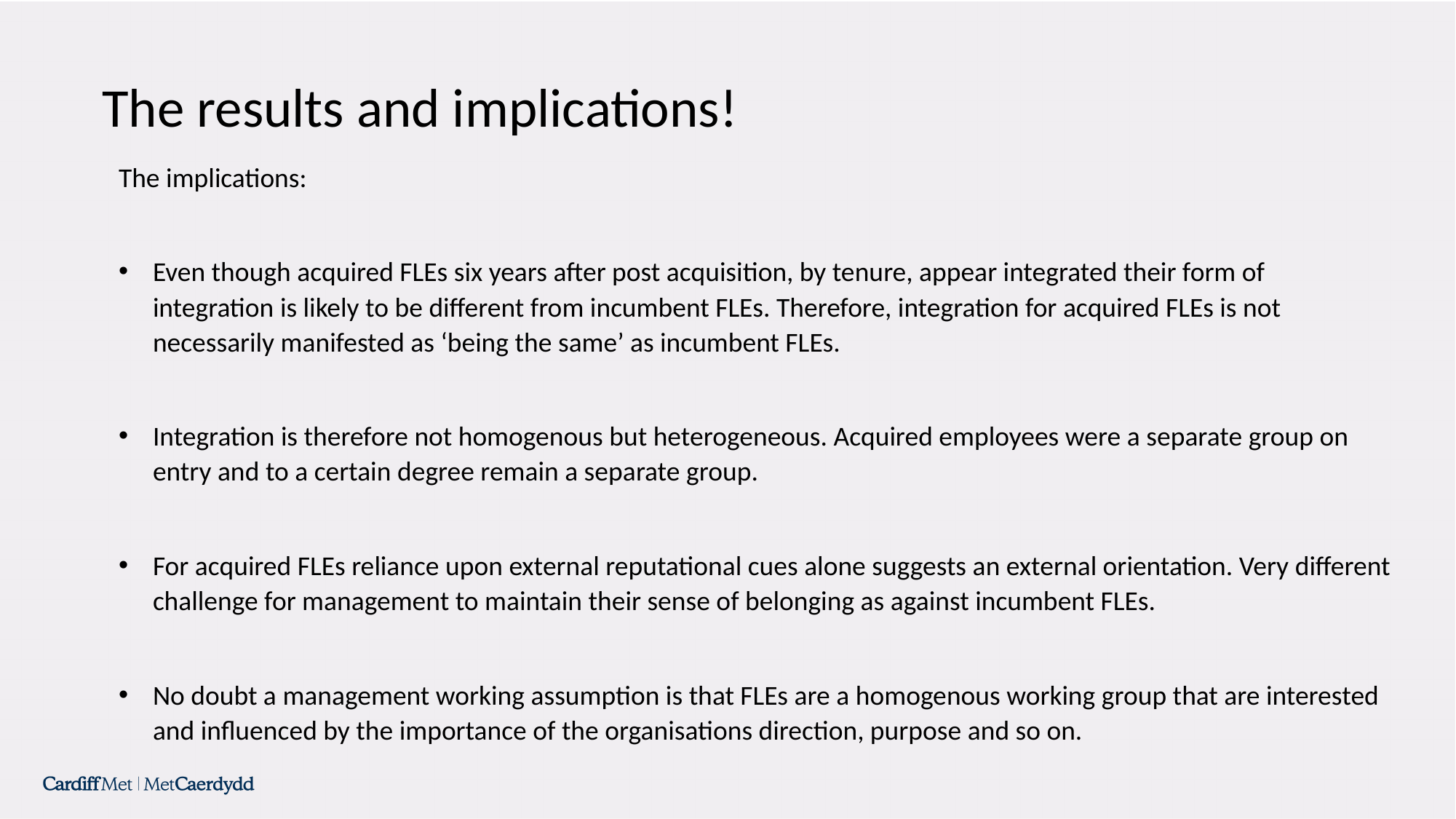

# The results and implications!
The implications:

Even though acquired FLEs six years after post acquisition, by tenure, appear integrated their form of integration is likely to be different from incumbent FLEs. Therefore, integration for acquired FLEs is not necessarily manifested as ‘being the same’ as incumbent FLEs.

Integration is therefore not homogenous but heterogeneous. Acquired employees were a separate group on entry and to a certain degree remain a separate group.

For acquired FLEs reliance upon external reputational cues alone suggests an external orientation. Very different challenge for management to maintain their sense of belonging as against incumbent FLEs.

No doubt a management working assumption is that FLEs are a homogenous working group that are interested and influenced by the importance of the organisations direction, purpose and so on.